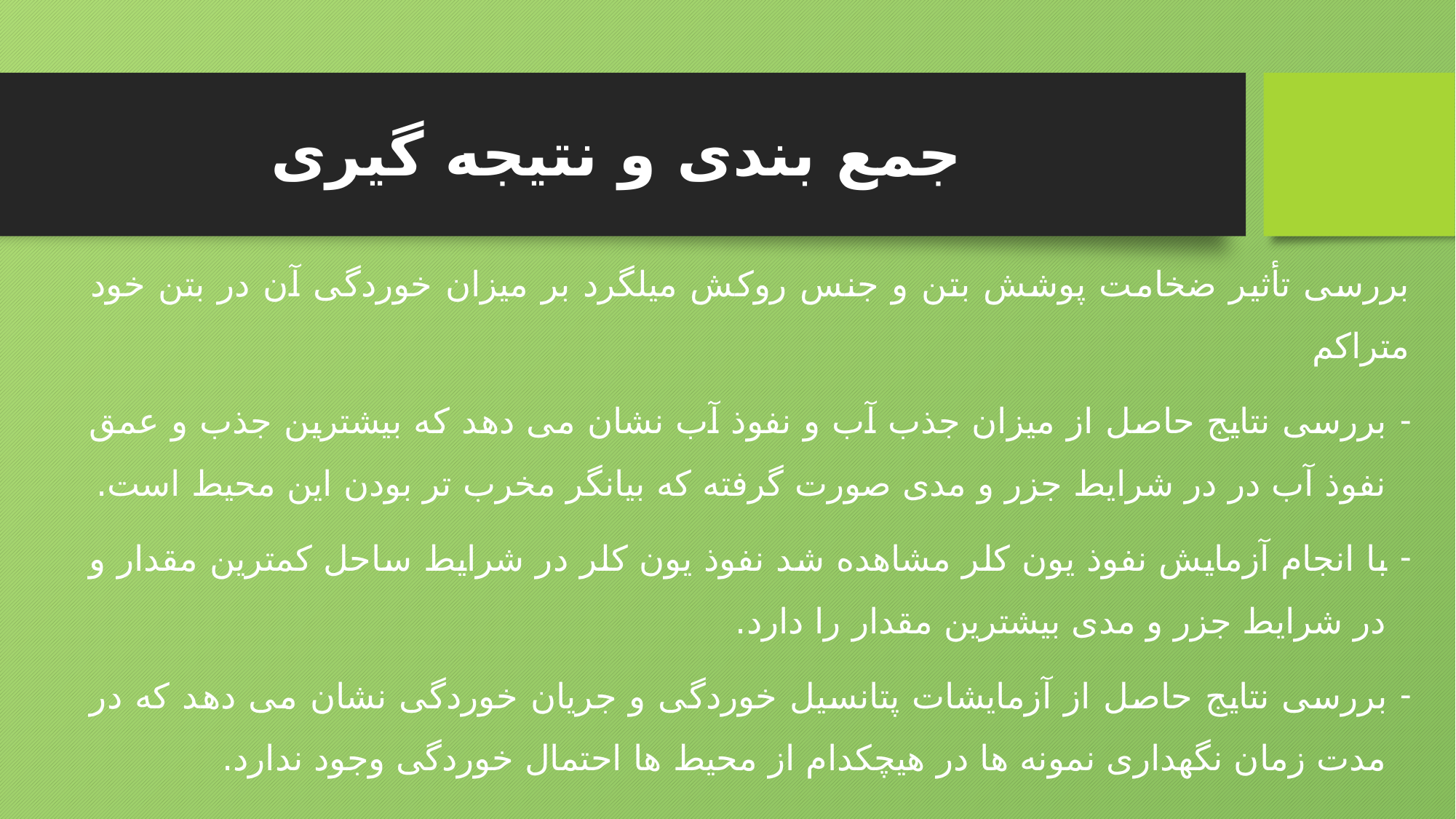

# جمع بندی و نتیجه گیری
بررسی تأثیر ضخامت پوشش بتن و جنس روکش میلگرد بر میزان خوردگی آن در بتن خود متراکم
بررسی نتایج حاصل از میزان جذب آب و نفوذ آب نشان می دهد که بیشترین جذب و عمق نفوذ آب در در شرایط جزر و مدی صورت گرفته که بیانگر مخرب تر بودن این محیط است.
با انجام آزمایش نفوذ یون کلر مشاهده شد نفوذ یون کلر در شرایط ساحل کمترین مقدار و در شرایط جزر و مدی بیشترین مقدار را دارد.
بررسی نتایج حاصل از آزمایشات پتانسیل خوردگی و جریان خوردگی نشان می دهد که در مدت زمان نگهداری نمونه ها در هیچکدام از محیط ها احتمال خوردگی وجود ندارد.